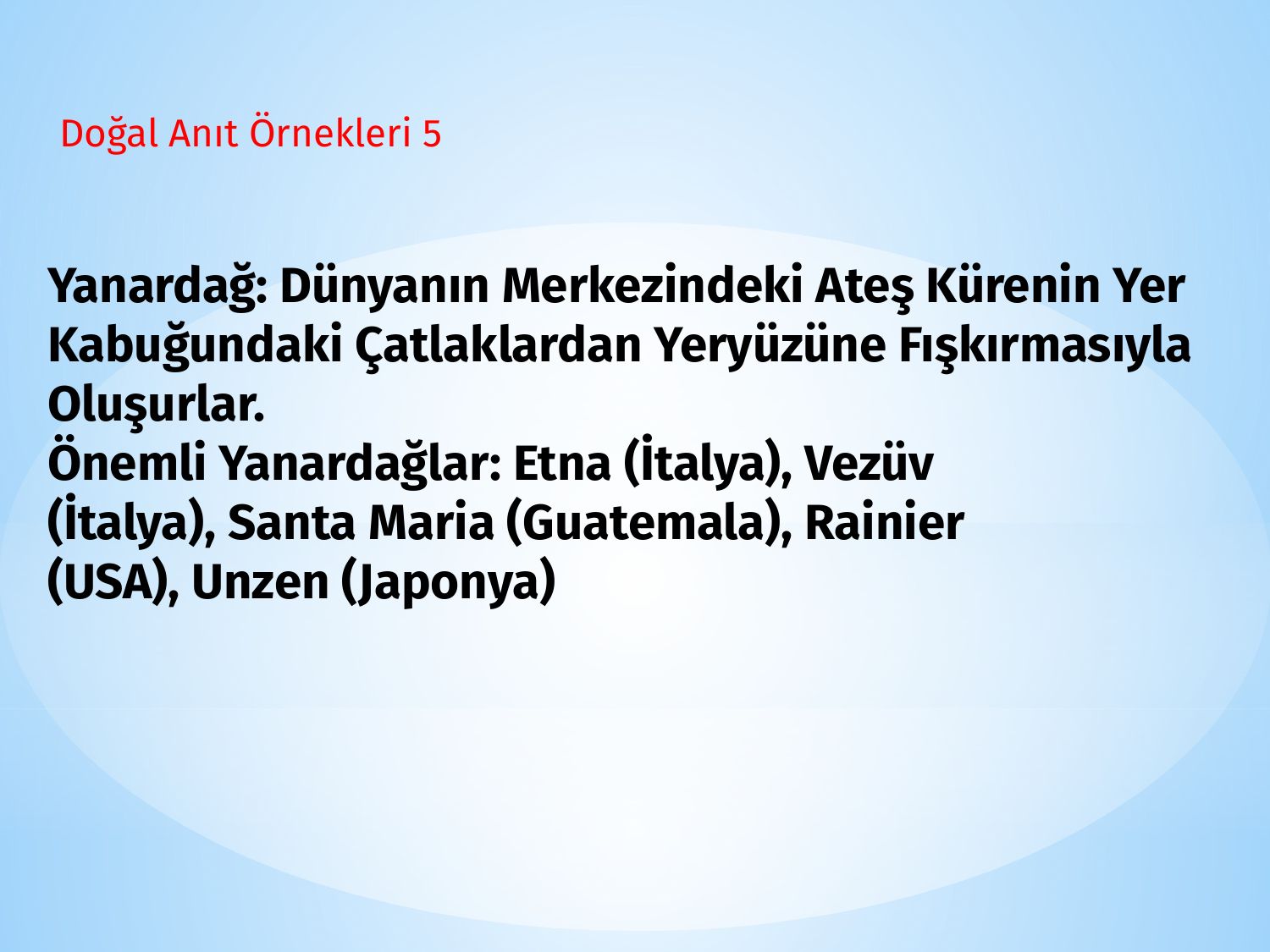

Doğal Anıt Örnekleri 5
Yanardağ: Dünyanın Merkezindeki Ateş Kürenin Yer Kabuğundaki Çatlaklardan Yeryüzüne Fışkırmasıyla Oluşurlar.
Önemli Yanardağlar: Etna (İtalya), Vezüv (İtalya), Santa Maria (Guatemala), Rainier (USA), Unzen (Japonya)